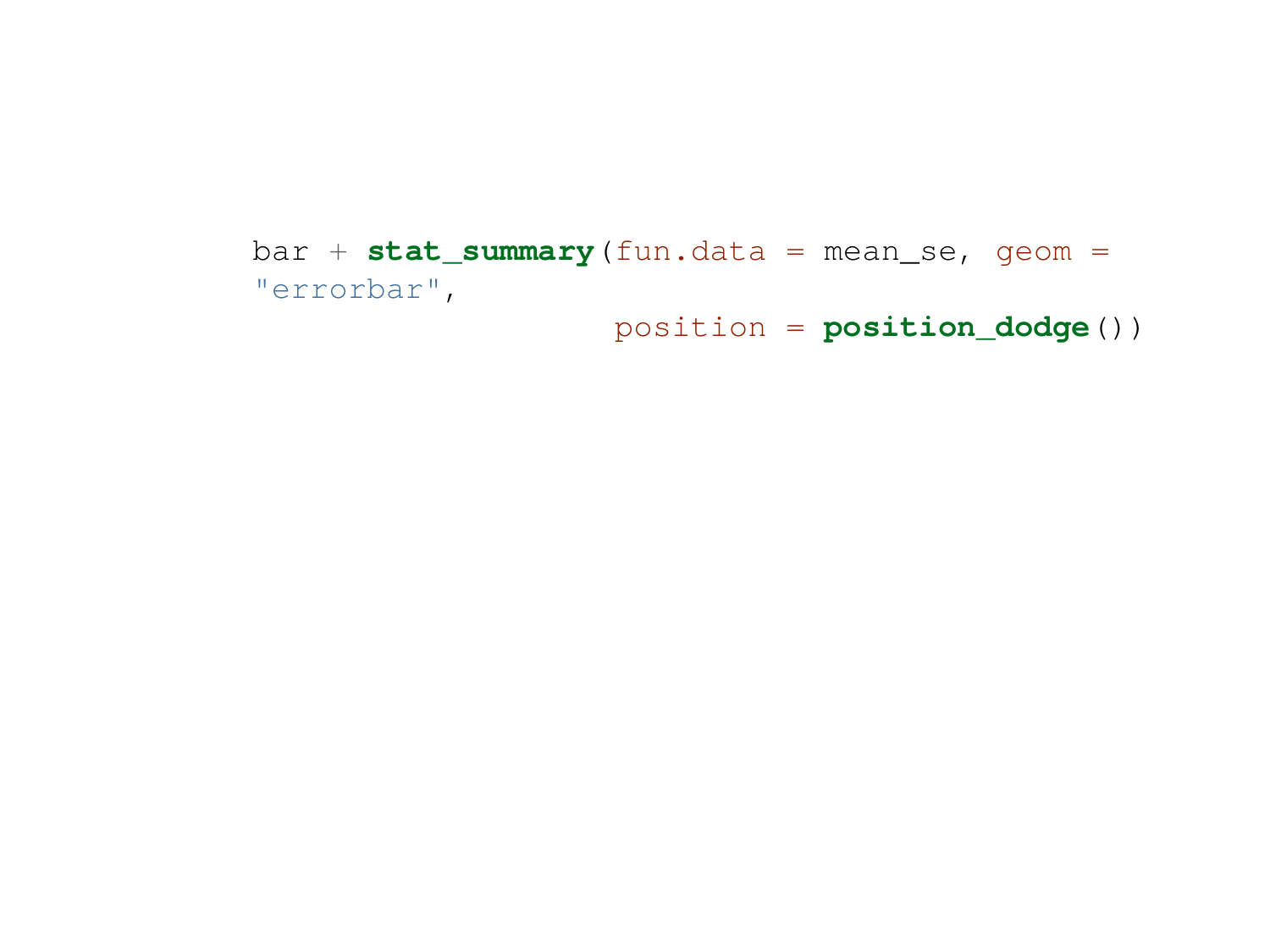

bar + stat_summary(fun.data = mean_se, geom = "errorbar",
                   position = position_dodge())